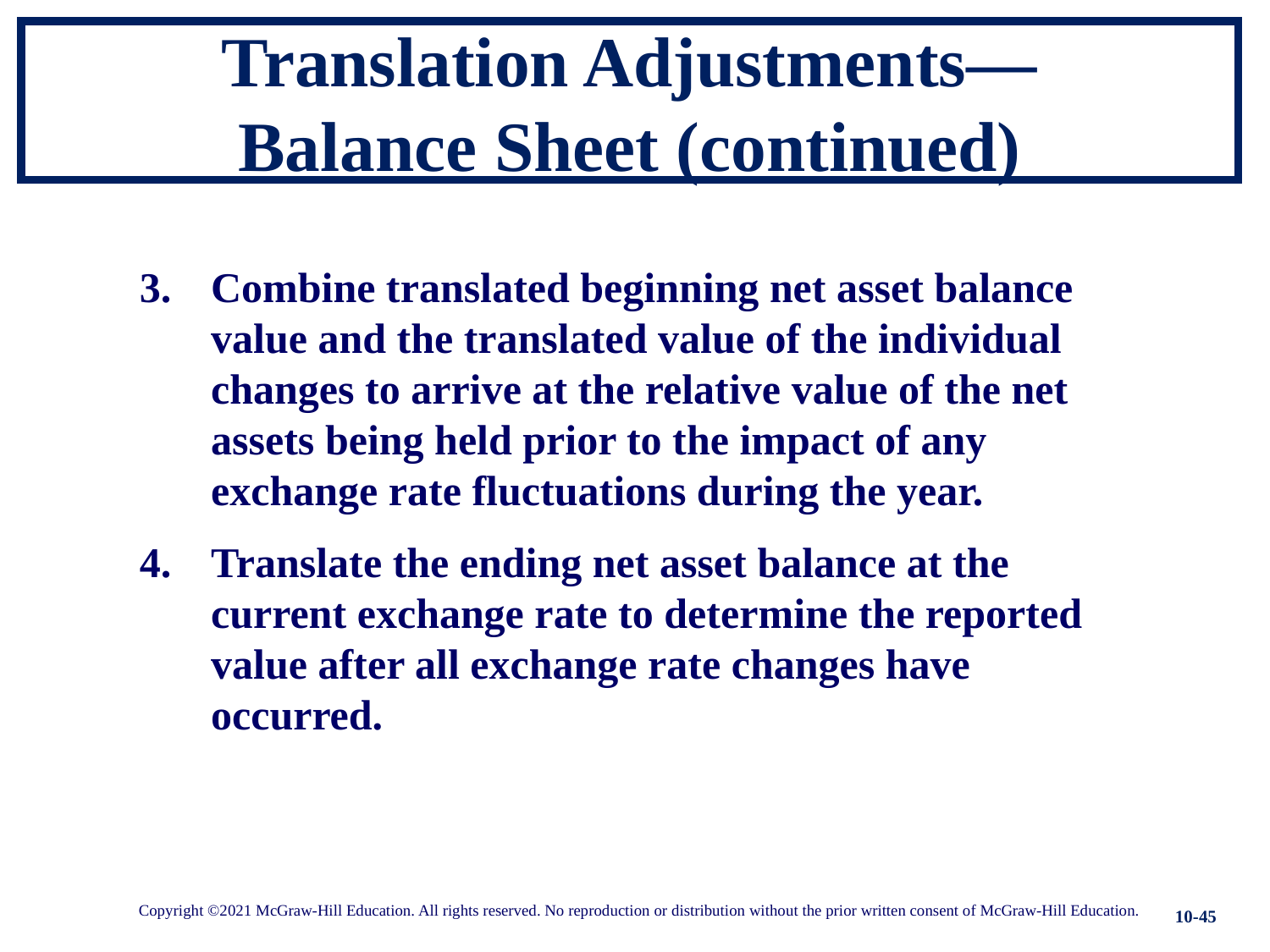

# Translation Adjustments— Balance Sheet (continued)
Combine translated beginning net asset balance value and the translated value of the individual changes to arrive at the relative value of the net assets being held prior to the impact of any exchange rate fluctuations during the year.
Translate the ending net asset balance at the current exchange rate to determine the reported value after all exchange rate changes have occurred.
10-45
Copyright ©2021 McGraw-Hill Education. All rights reserved. No reproduction or distribution without the prior written consent of McGraw-Hill Education.